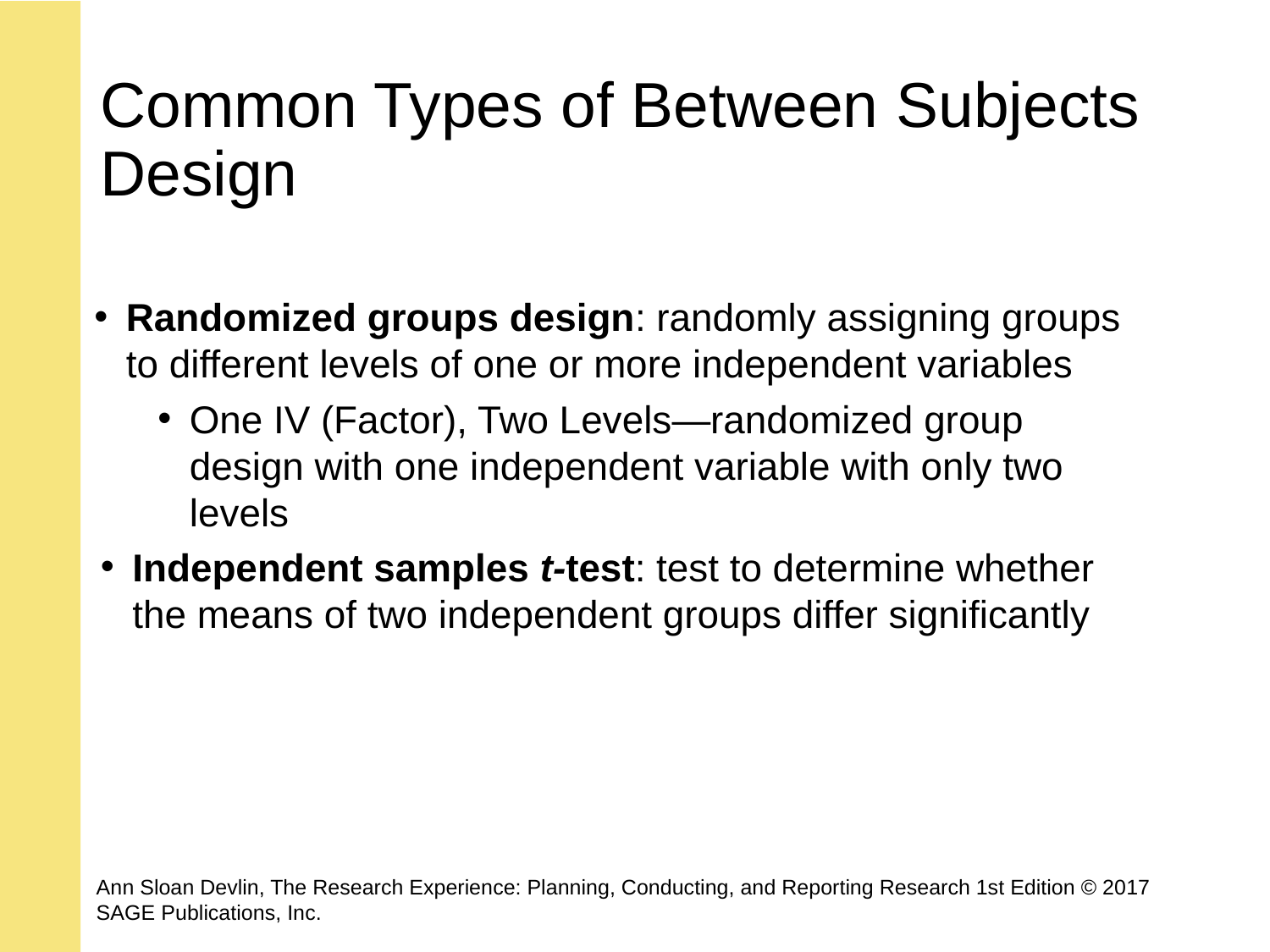

# Common Types of Between Subjects Design
Randomized groups design: randomly assigning groups to different levels of one or more independent variables
One IV (Factor), Two Levels—randomized group design with one independent variable with only two levels
Independent samples t-test: test to determine whether the means of two independent groups differ significantly